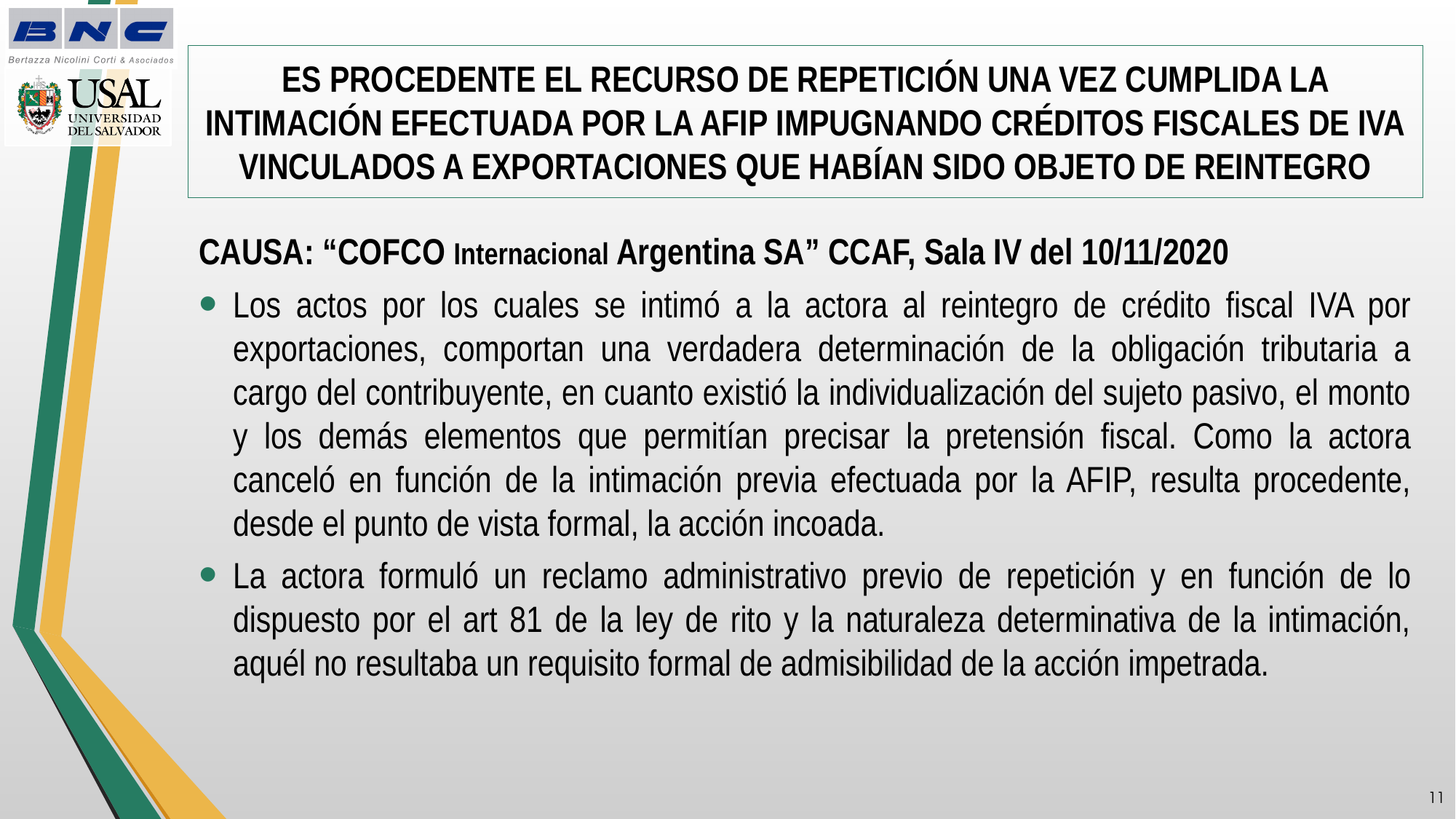

# ES PROCEDENTE EL RECURSO DE REPETICIÓN UNA VEZ CUMPLIDA LA INTIMACIÓN EFECTUADA POR LA AFIP IMPUGNANDO CRÉDITOS FISCALES DE IVA VINCULADOS A EXPORTACIONES QUE HABÍAN SIDO OBJETO DE REINTEGRO
CAUSA: “COFCO Internacional Argentina SA” CCAF, Sala IV del 10/11/2020
Los actos por los cuales se intimó a la actora al reintegro de crédito fiscal IVA por exportaciones, comportan una verdadera determinación de la obligación tributaria a cargo del contribuyente, en cuanto existió la individualización del sujeto pasivo, el monto y los demás elementos que permitían precisar la pretensión fiscal. Como la actora canceló en función de la intimación previa efectuada por la AFIP, resulta procedente, desde el punto de vista formal, la acción incoada.
La actora formuló un reclamo administrativo previo de repetición y en función de lo dispuesto por el art 81 de la ley de rito y la naturaleza determinativa de la intimación, aquél no resultaba un requisito formal de admisibilidad de la acción impetrada.
11